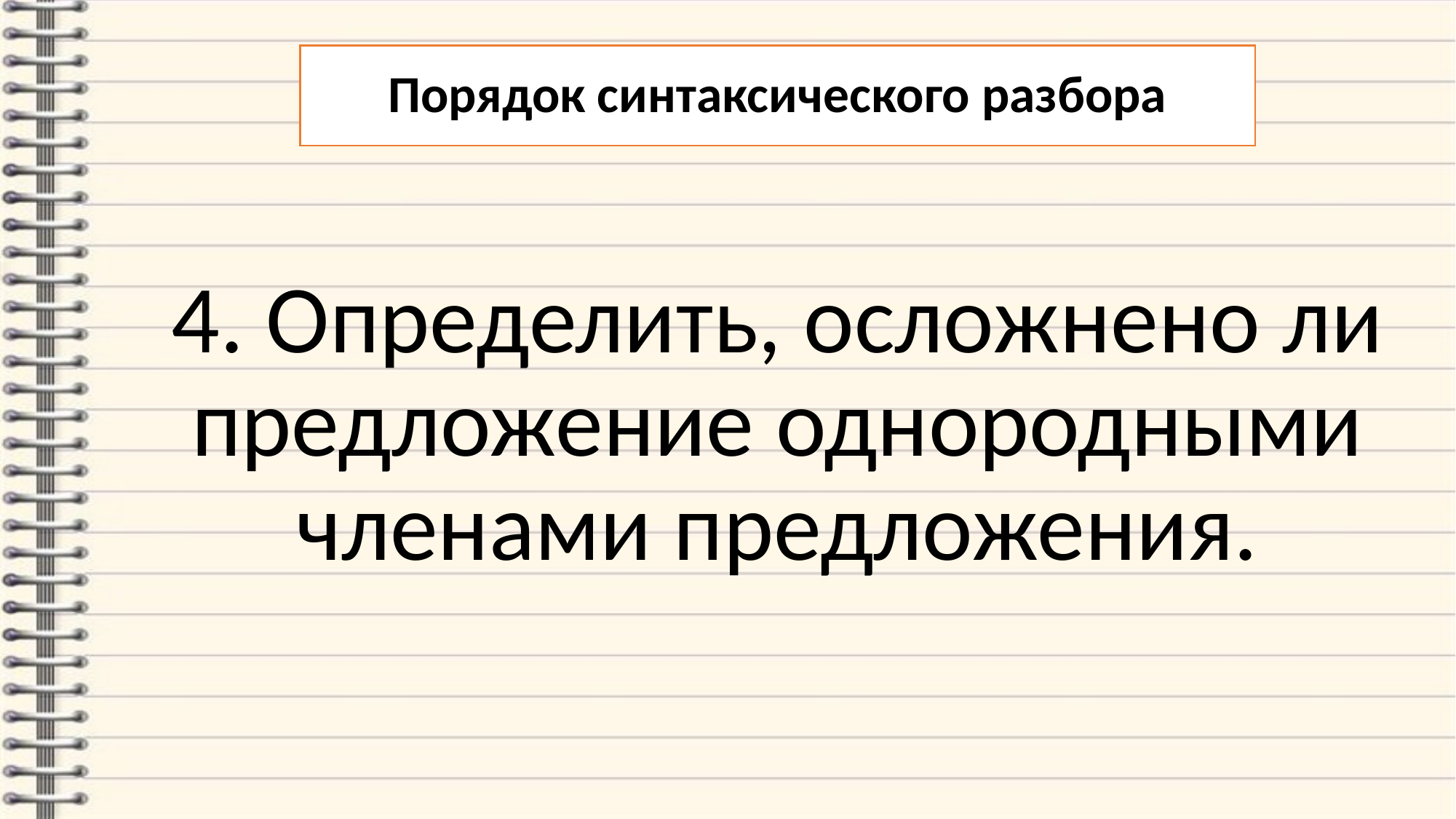

# Порядок синтаксического разбора
4. Определить, осложнено ли предложение однородными членами предложения.